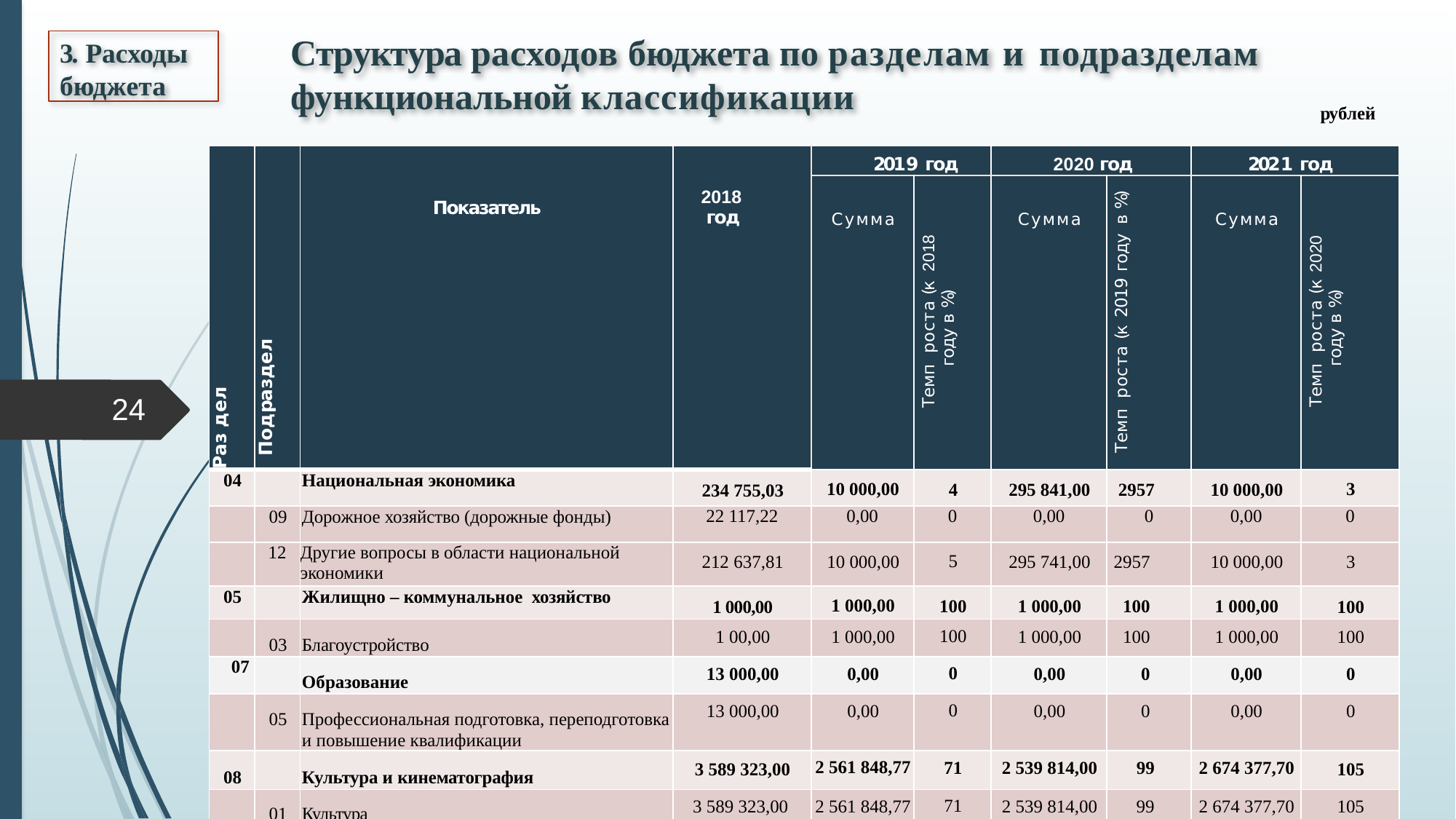

# Структура расходов бюджета по разделам и  подразделам функциональной классификации
3. Расходы  бюджета
рублей
| Раз дел | Подраздел | Показатель | 2018 год | 2019 год |  | 2020 год |  | 2021 год |  |
| --- | --- | --- | --- | --- | --- | --- | --- | --- | --- |
|  |  |  |  | Сумма | Темп роста (к 2018 году в %) | Сумма | Темп роста (к 2019 году в %) | Сумма | Темп роста (к 2020 году в %) |
| 04 |  | Национальная экономика | 234 755,03 | 10 000,00 | 4 | 295 841,00 | 2957 | 10 000,00 | 3 |
|  | 09 | Дорожное хозяйство (дорожные фонды) | 22 117,22 | 0,00 | 0 | 0,00 | 0 | 0,00 | 0 |
|  | 12 | Другие вопросы в области национальной экономики | 212 637,81 | 10 000,00 | 5 | 295 741,00 | 2957 | 10 000,00 | 3 |
| 05 |  | Жилищно – коммунальное хозяйство | 1 000,00 | 1 000,00 | 100 | 1 000,00 | 100 | 1 000,00 | 100 |
|  | 03 | Благоустройство | 1 00,00 | 1 000,00 | 100 | 1 000,00 | 100 | 1 000,00 | 100 |
| 07 |  | Образование | 13 000,00 | 0,00 | 0 | 0,00 | 0 | 0,00 | 0 |
|  | 05 | Профессиональная подготовка, переподготовка и повышение квалификации | 13 000,00 | 0,00 | 0 | 0,00 | 0 | 0,00 | 0 |
| 08 |  | Культура и кинематография | 3 589 323,00 | 2 561 848,77 | 71 | 2 539 814,00 | 99 | 2 674 377,70 | 105 |
|  | 01 | Культура | 3 589 323,00 | 2 561 848,77 | 71 | 2 539 814,00 | 99 | 2 674 377,70 | 105 |
| 10 |  | Социальная политика | 30 862,56 | 31 082,00 | 101 | 31 082,00 | 100 | 31 082,00 | 100 |
|  | 01 | Пенсионное обеспечение | 30 862,56 | 31 082,00 | 101 | 31 082,00 | 100 | 31 082,00 | 100 |
|  |  | Условно утверждаемые расходы | 0,00 | 0,00 |  | 153 141,43 |  | 304 915,45 |  |
24